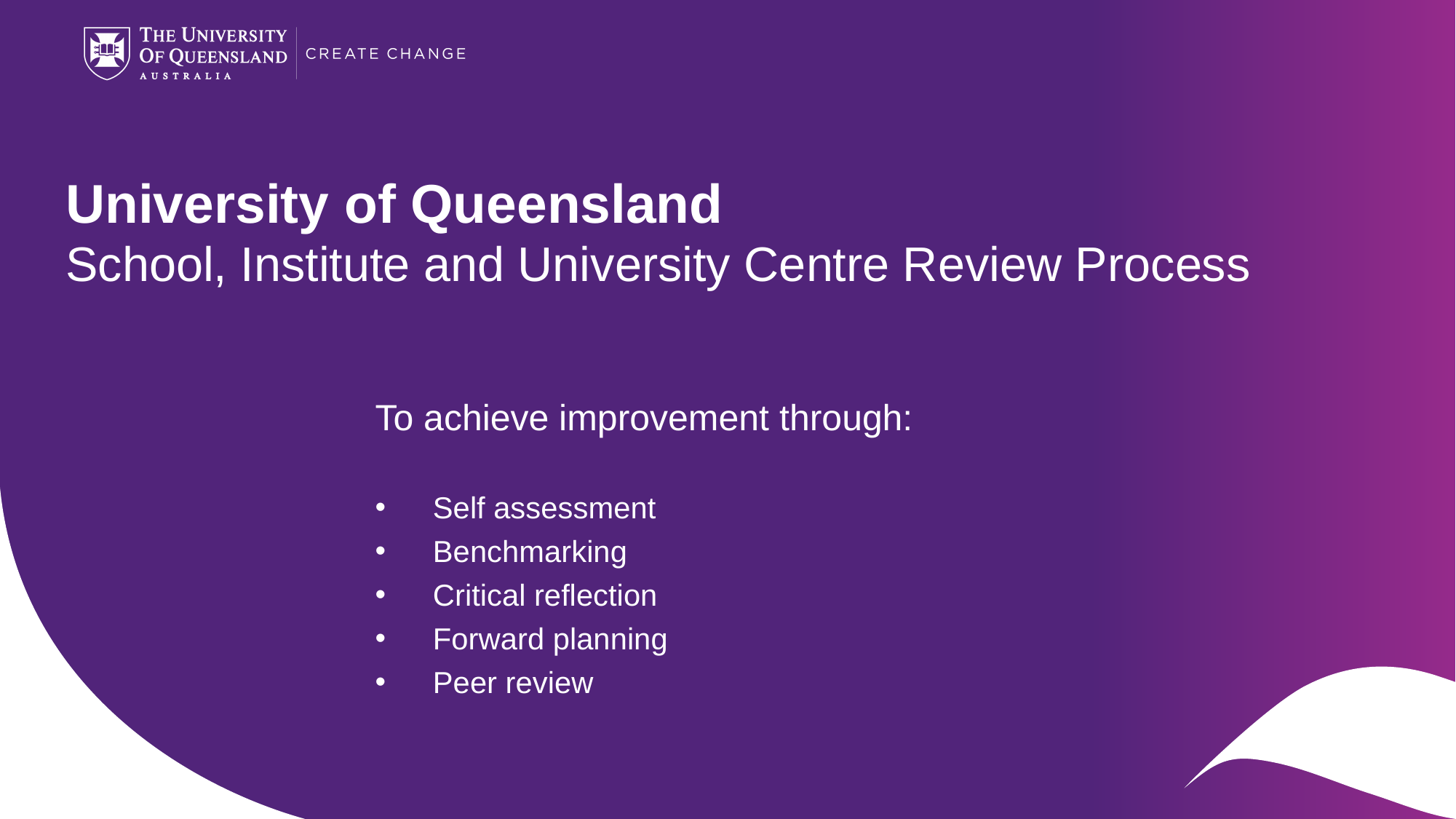

# University of Queensland School, Institute and University Centre Review Process
To achieve improvement through:

  Self assessment
  Benchmarking
  Critical reflection
  Forward planning
  Peer review